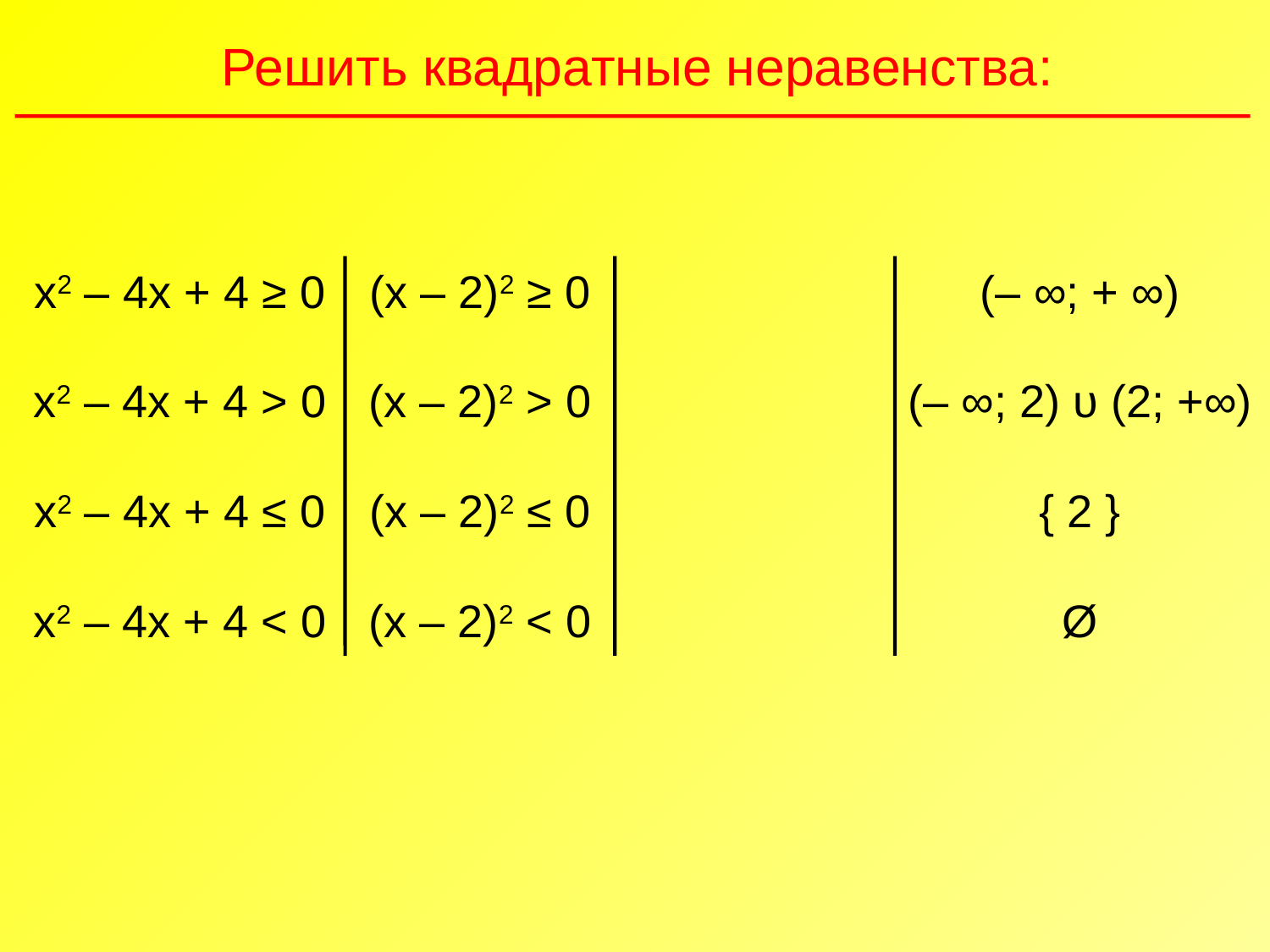

Решить квадратные неравенства:

x2 – 4x + 4 ≥ 0

x2 – 4x + 4 > 0

x2 – 4x + 4 ≤ 0

x2 – 4x + 4 < 0
(x – 2)2 ≥ 0

(x – 2)2 > 0

(x – 2)2 ≤ 0

(x – 2)2 < 0

(– ∞; + ∞)

(– ∞; 2) υ (2; +∞)

{ 2 }

Ø